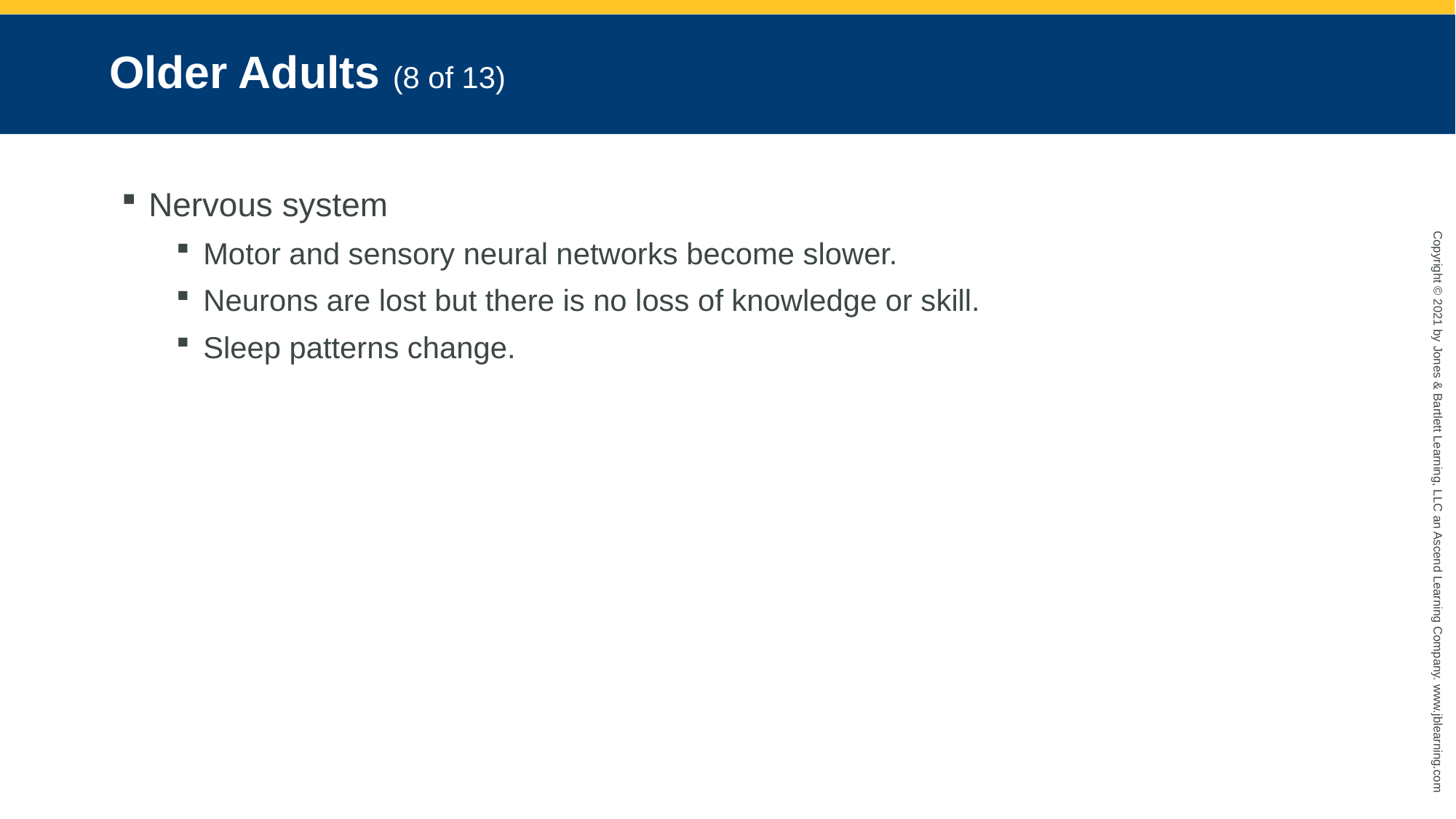

# Older Adults (8 of 13)
Nervous system
Motor and sensory neural networks become slower.
Neurons are lost but there is no loss of knowledge or skill.
Sleep patterns change.